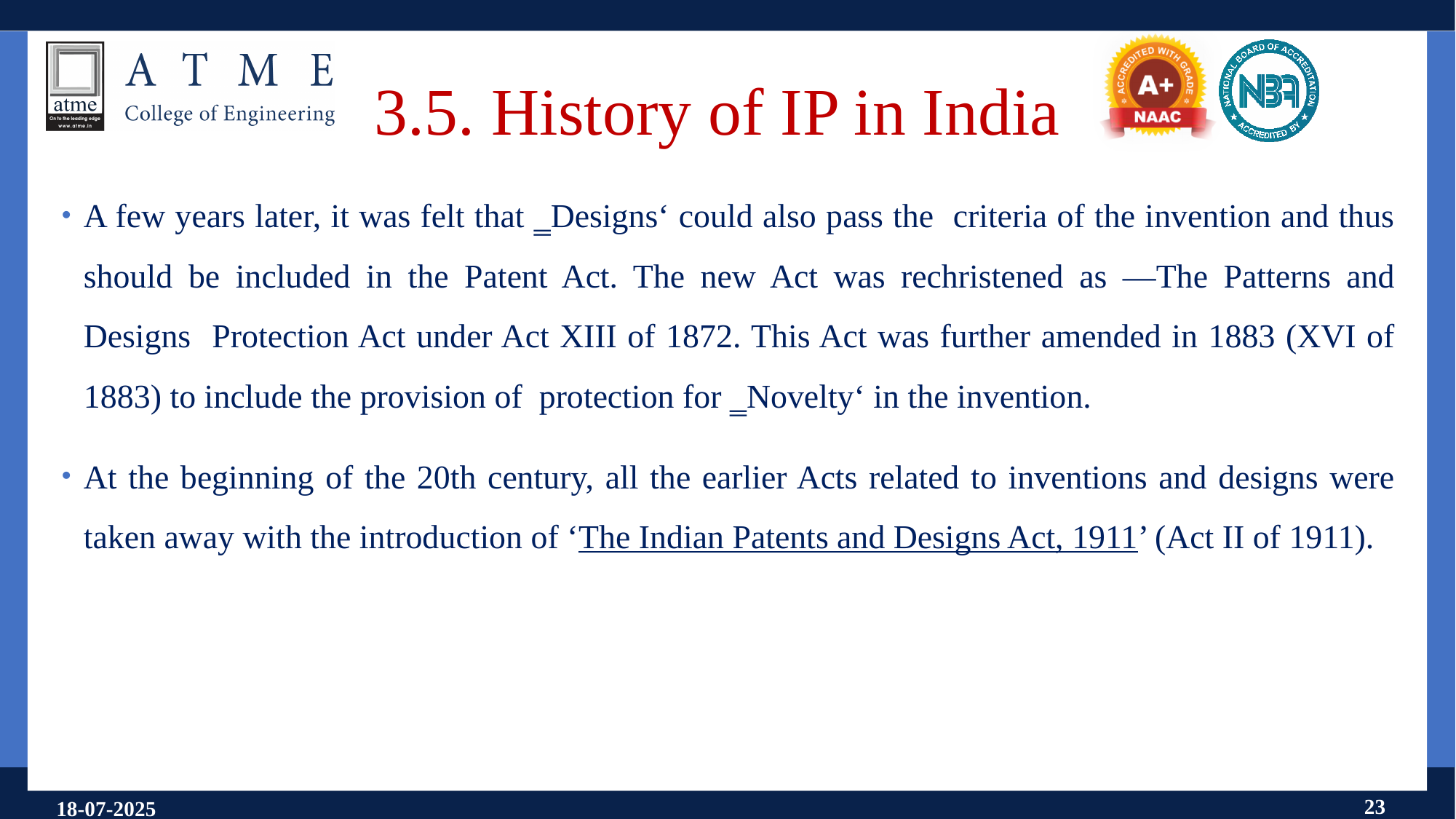

# 3.5. History of IP in India
A few years later, it was felt that ‗Designs‘ could also pass the  criteria of the invention and thus should be included in the Patent Act. The new Act was rechristened as ―The Patterns and Designs  Protection Act under Act XIII of 1872. This Act was further amended in 1883 (XVI of 1883) to include the provision of  protection for ‗Novelty‘ in the invention.
At the beginning of the 20th century, all the earlier Acts related to inventions and designs were taken away with the introduction of ‘The Indian Patents and Designs Act, 1911’ (Act II of 1911).

23
18-07-2025